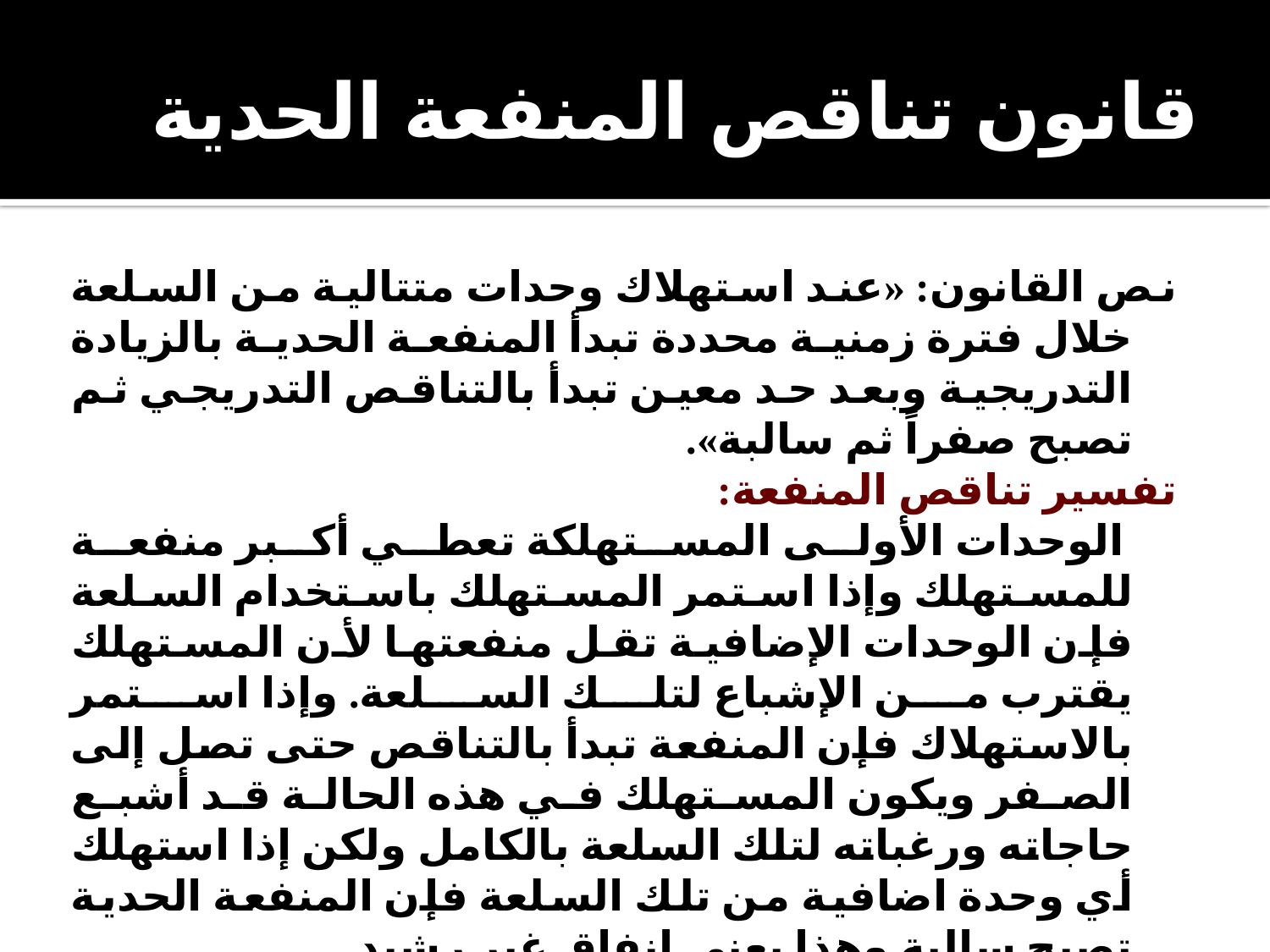

# قانون تناقص المنفعة الحدية
نص القانون: «عند استهلاك وحدات متتالية من السلعة خلال فترة زمنية محددة تبدأ المنفعة الحدية بالزيادة التدريجية وبعد حد معين تبدأ بالتناقص التدريجي ثم تصبح صفراً ثم سالبة».
تفسير تناقص المنفعة:
     الوحدات الأولى المستهلكة تعطي أكبر منفعة للمستهلك وإذا استمر المستهلك باستخدام السلعة فإن الوحدات الإضافية تقل منفعتها لأن المستهلك يقترب من الإشباع لتلك السلعة. وإذا استمر بالاستهلاك فإن المنفعة تبدأ بالتناقص حتى تصل إلى الصفر ويكون المستهلك في هذه الحالة قد أشبع حاجاته ورغباته لتلك السلعة بالكامل ولكن إذا استهلك أي وحدة اضافية من تلك السلعة فإن المنفعة الحدية تصبح سالبة وهذا يعني انفاق غير رشيد.